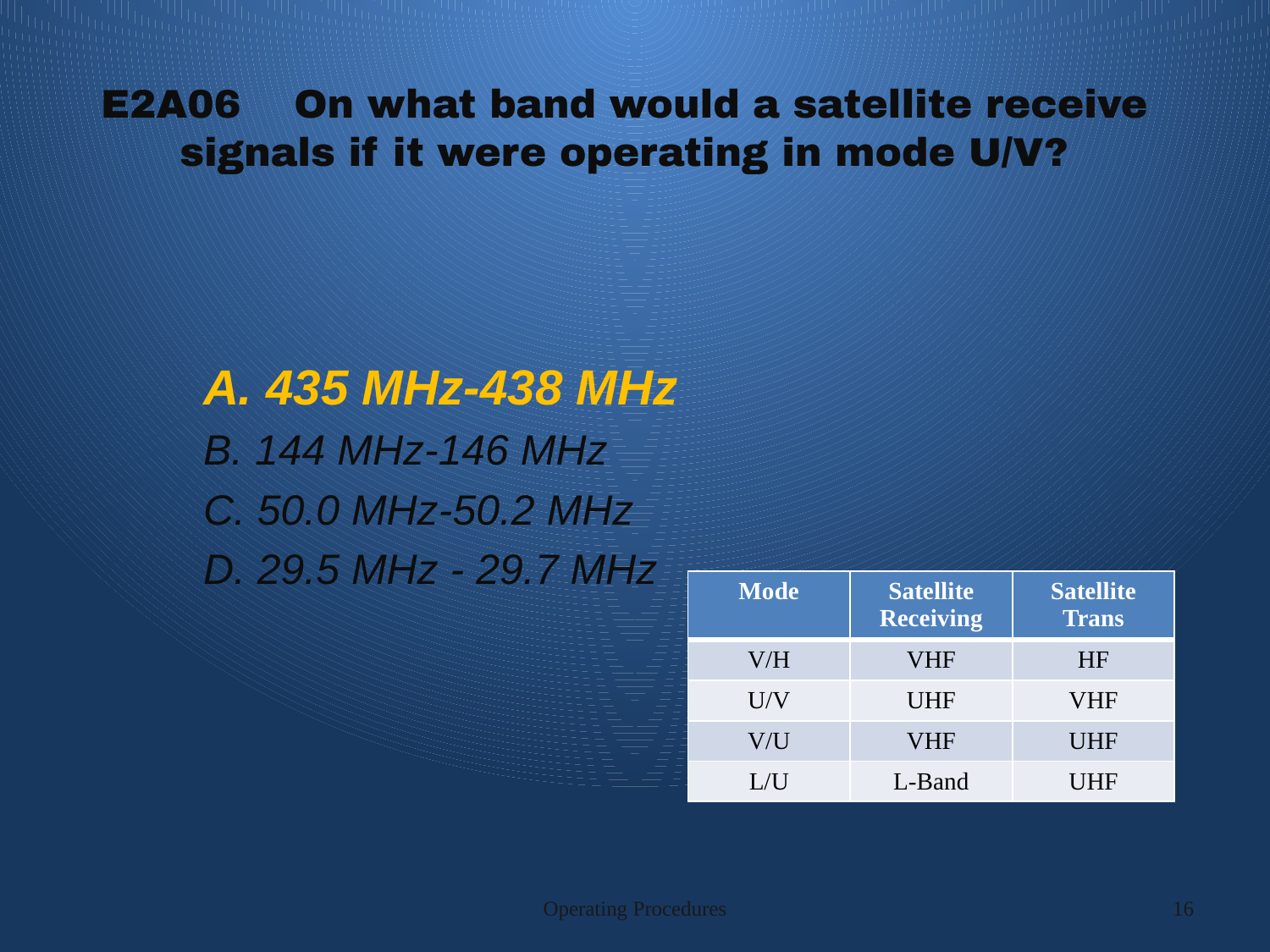

# E2A06    On what band would a satellite receive signals if it were operating in mode U/V?
A. 435 MHz-438 MHz
B. 144 MHz-146 MHz
C. 50.0 MHz-50.2 MHz
D. 29.5 MHz - 29.7 MHz

| Mode | Satellite Receiving | Satellite Trans |
| --- | --- | --- |
| V/H | VHF | HF |
| U/V | UHF | VHF |
| V/U | VHF | UHF |
| L/U | L-Band | UHF |
Operating Procedures
16